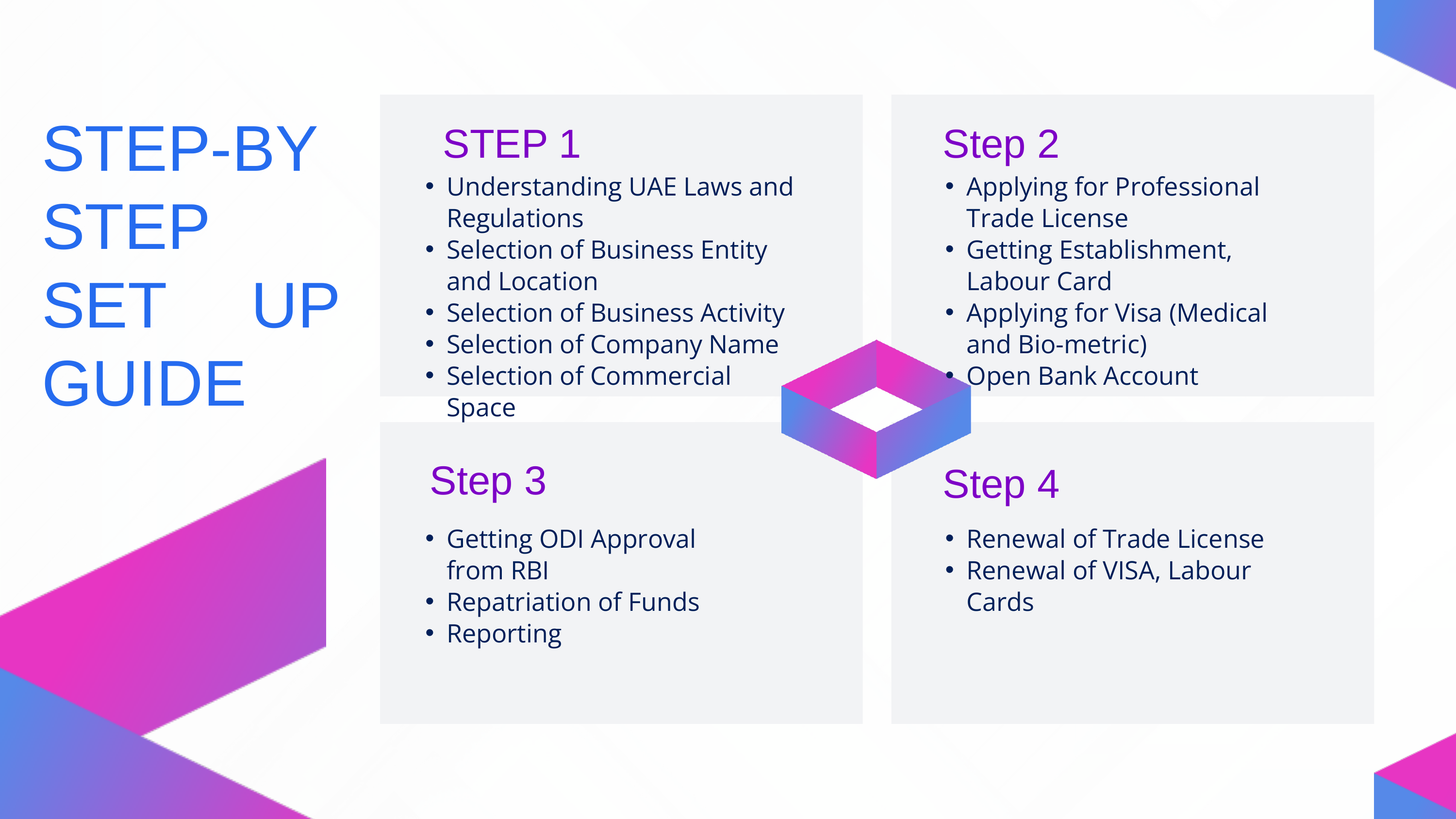

STEP-BY STEP
SET UP GUIDE
STEP 1
Step 2
Understanding UAE Laws and Regulations
Selection of Business Entity and Location
Selection of Business Activity
Selection of Company Name
Selection of Commercial Space

Applying for Professional Trade License
Getting Establishment, Labour Card
Applying for Visa (Medical and Bio-metric)
Open Bank Account

Step 3
Step 4

Getting ODI Approval from RBI
Repatriation of Funds
Reporting
Renewal of Trade License
Renewal of VISA, Labour Cards